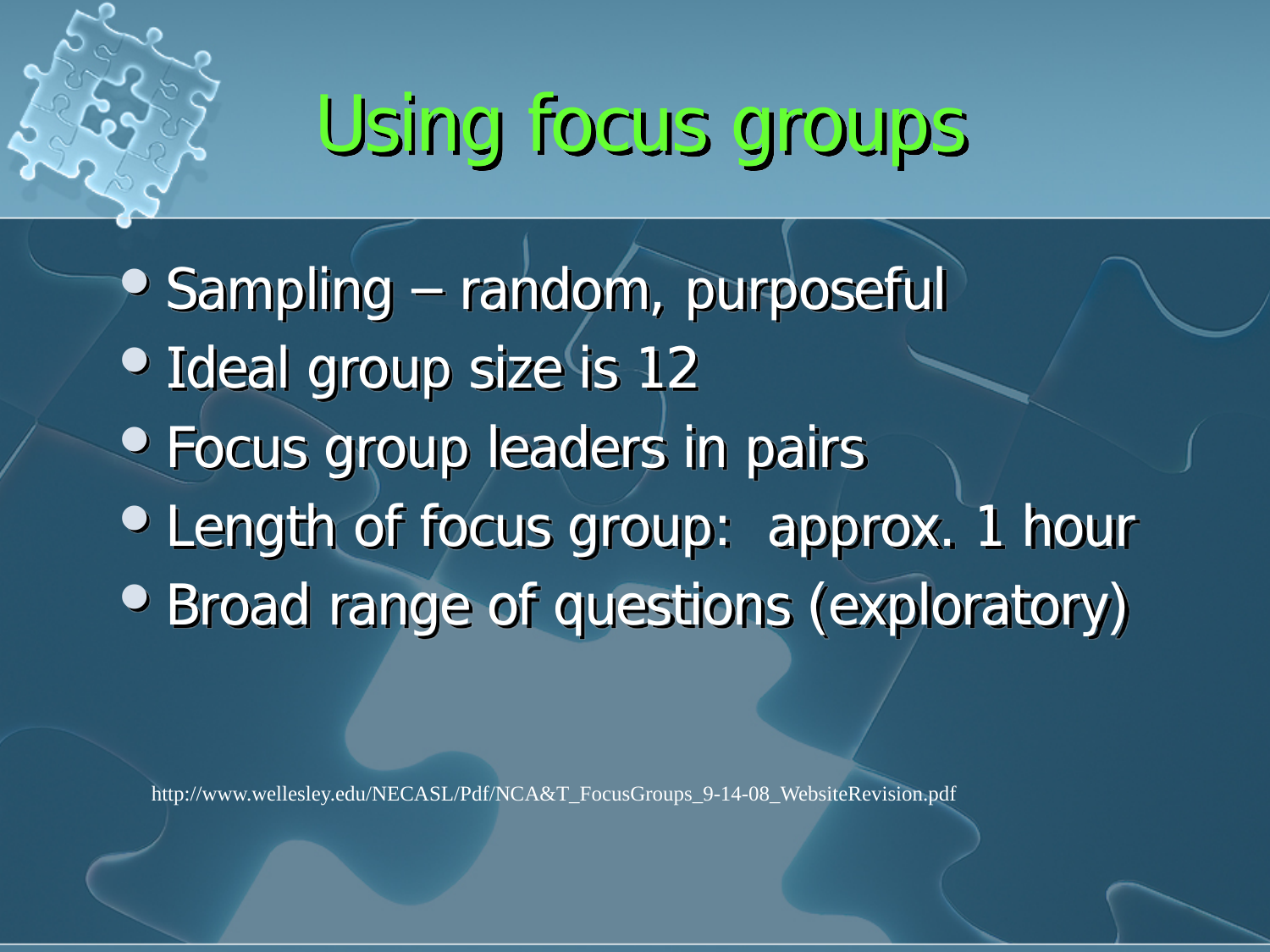

# Using focus groups
Sampling – random, purposeful
Ideal group size is 12
Focus group leaders in pairs
Length of focus group:  approx. 1 hour
Broad range of questions (exploratory)
http://www.wellesley.edu/NECASL/Pdf/NCA&T_FocusGroups_9-14-08_WebsiteRevision.pdf